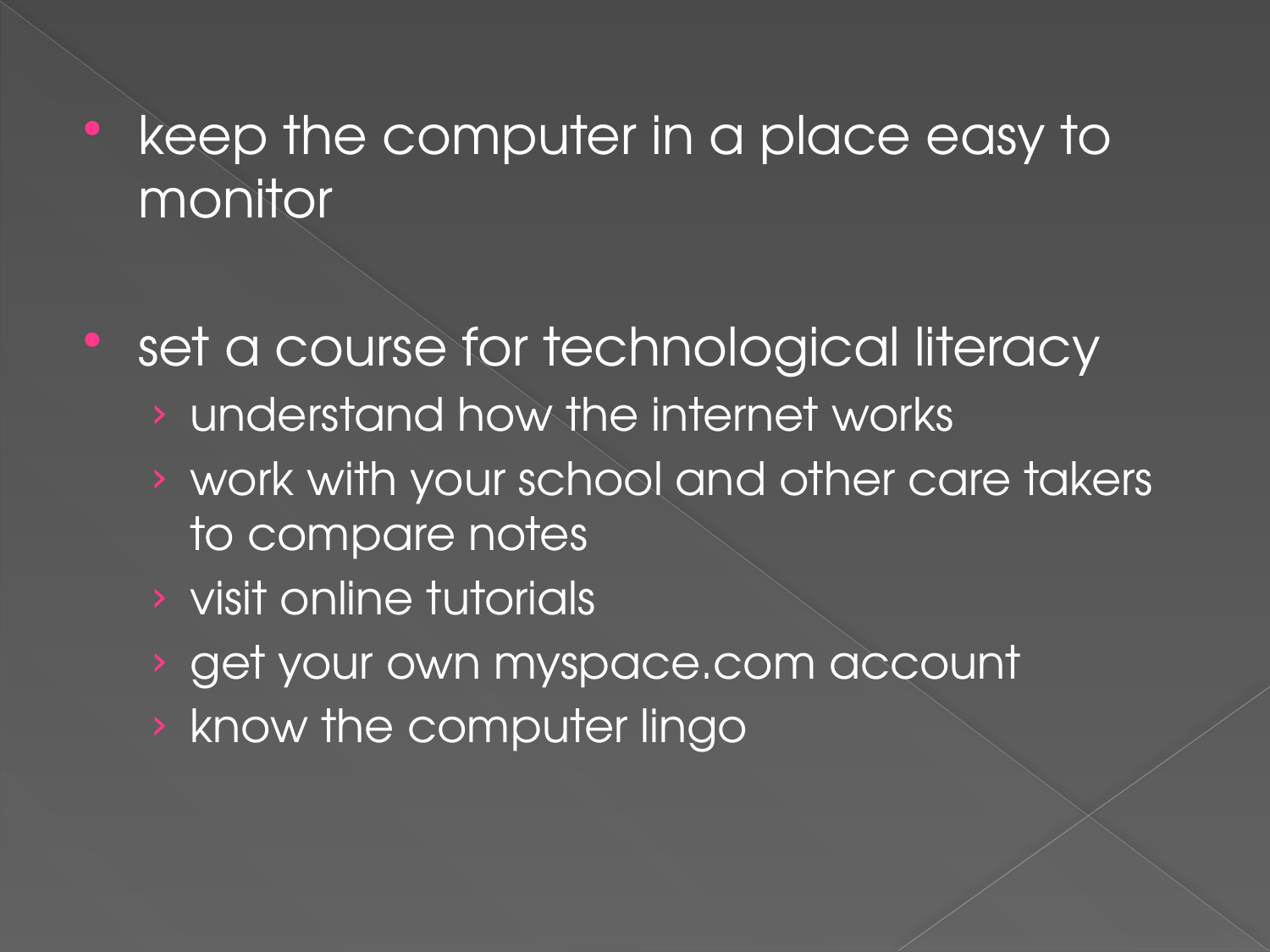

#
keep the computer in a place easy to monitor

set a course for technological literacy
understand how the internet works
work with your school and other care takers to compare notes
visit online tutorials
get your own myspace.com account
know the computer lingo